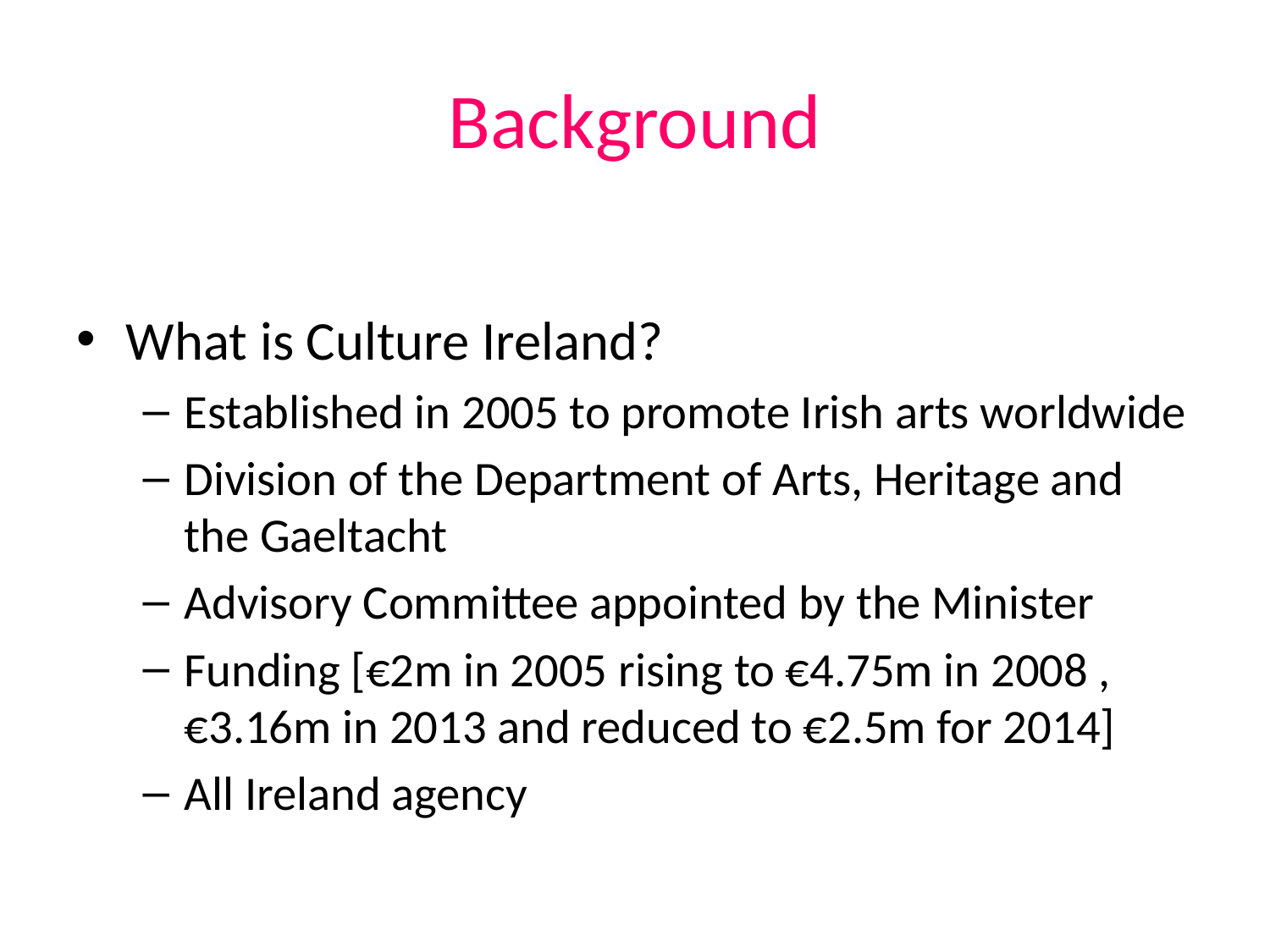

# Background

What is Culture Ireland?
Established in 2005 to promote Irish arts worldwide
Division of the Department of Arts, Heritage and the Gaeltacht
Advisory Committee appointed by the Minister
Funding [€2m in 2005 rising to €4.75m in 2008 , €3.16m in 2013 and reduced to €2.5m for 2014]
All Ireland agency